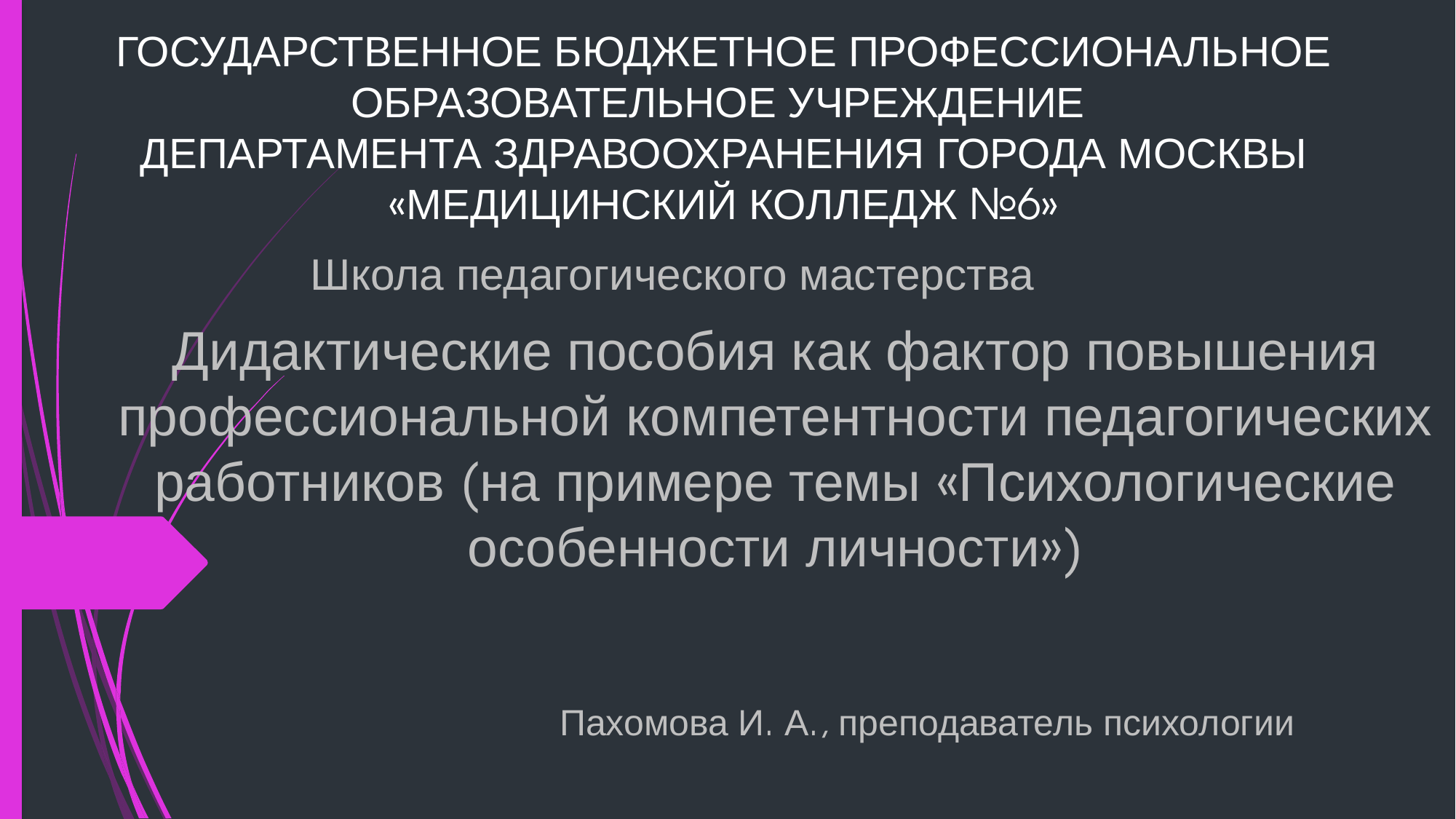

ГОСУДАРСТВЕННОЕ БЮДЖЕТНОЕ ПРОФЕССИОНАЛЬНОЕ ОБРАЗОВАТЕЛЬНОЕ УЧРЕЖДЕНИЕ
ДЕПАРТАМЕНТА ЗДРАВООХРАНЕНИЯ ГОРОДА МОСКВЫ «МЕДИЦИНСКИЙ КОЛЛЕДЖ №6»
Школа педагогического мастерства
# Дидактические пособия как фактор повышения профессиональной компетентности педагогических работников (на примере темы «Психологические особенности личности»)
Пахомова И. А., преподаватель психологии